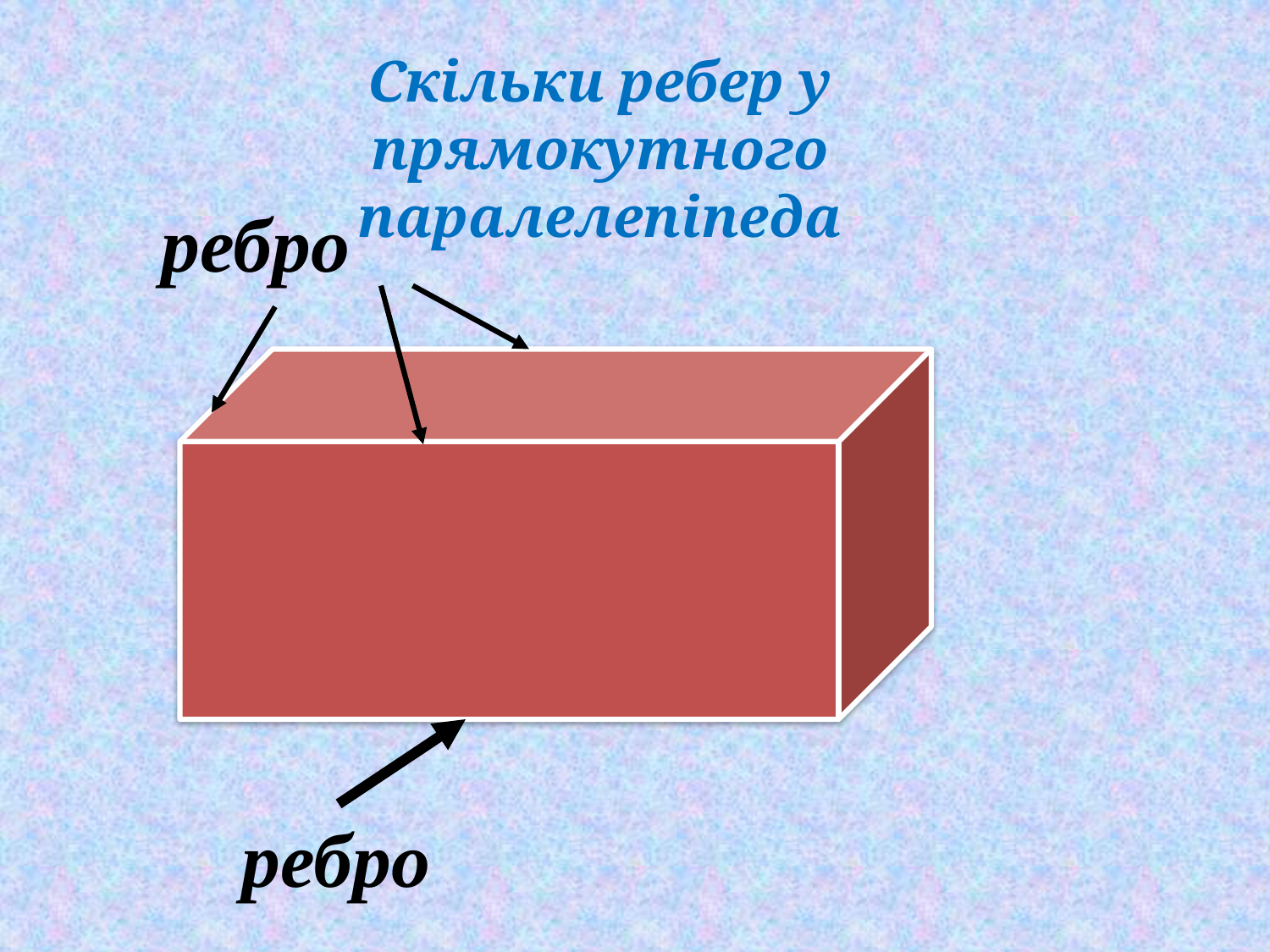

#
Скільки ребер у прямокутного паралелепіпеда
ребро

ребро